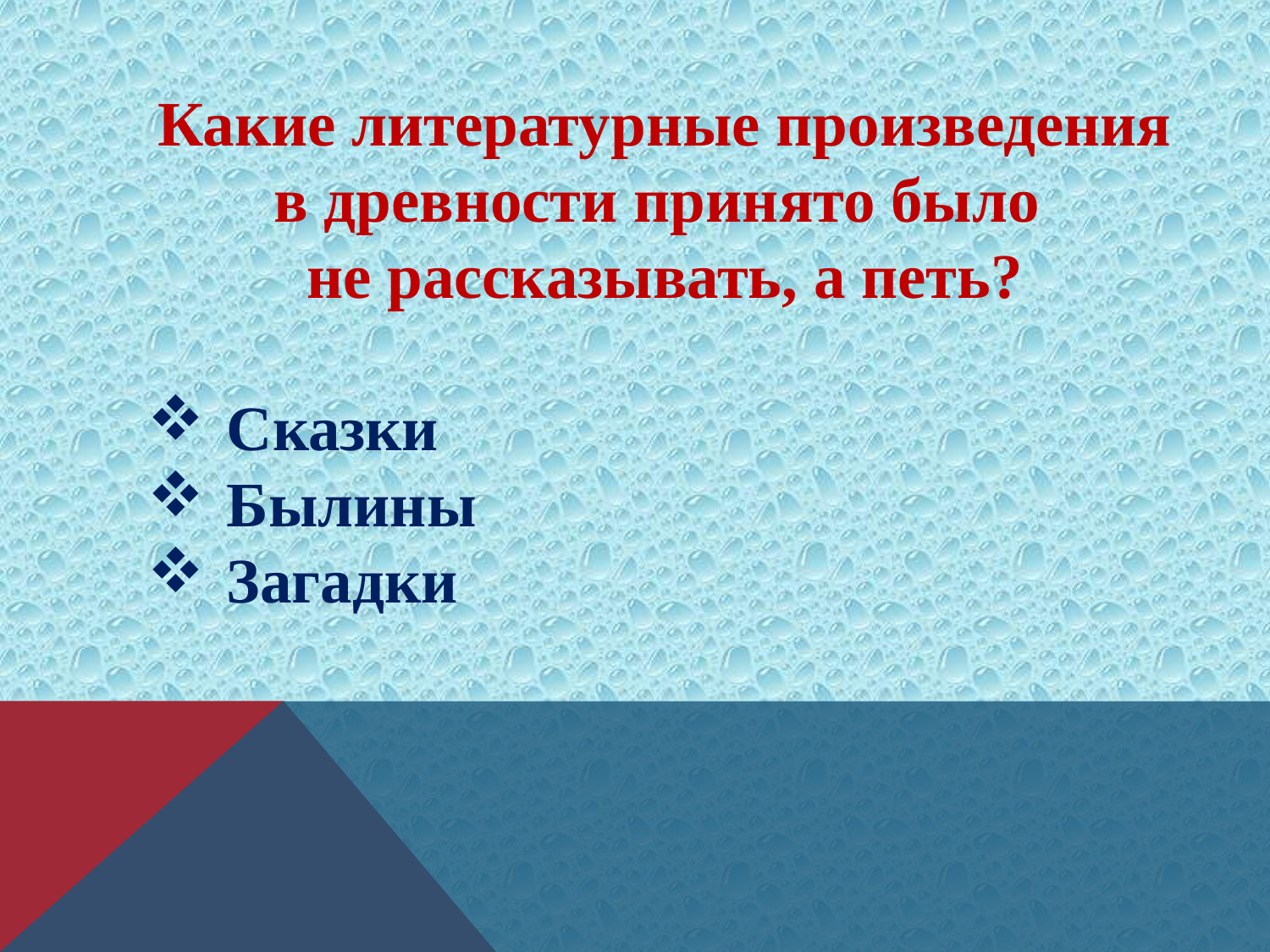

Какие литературные произведения в древности принято было
не рассказывать, а петь?

Сказки
Былины
Загадки